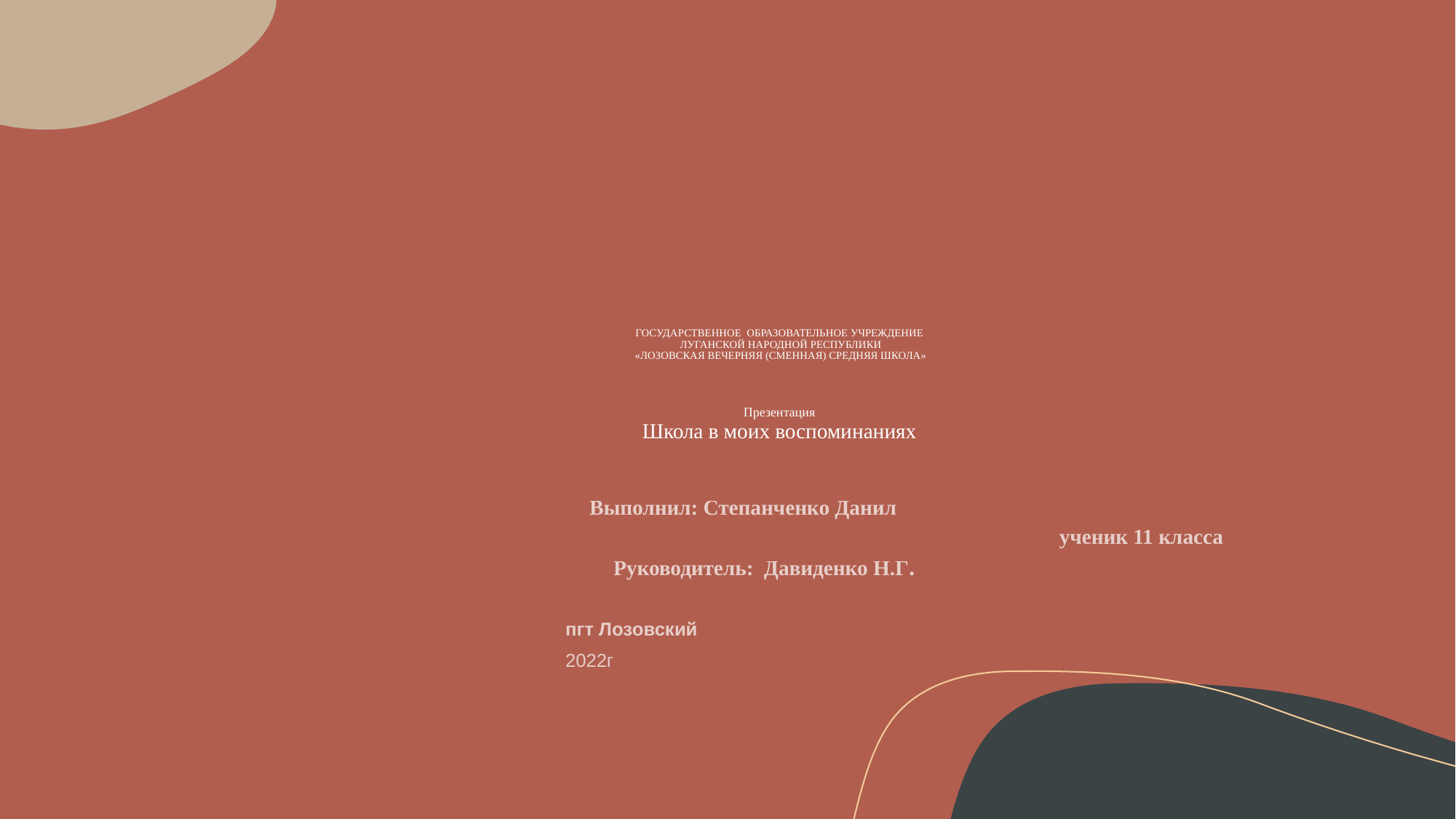

# ГОСУДАРСТВЕННОЕ  ОБРАЗОВАТЕЛЬНОЕ УЧРЕЖДЕНИЕ ЛУГАНСКОЙ НАРОДНОЙ РЕСПУБЛИКИ «ЛОЗОВСКАЯ ВЕЧЕРНЯЯ (СМЕННАЯ) СРЕДНЯЯ ШКОЛА» Презентация Школа в моих воспоминаниях

 				Выполнил: Степанченко Данил
                                                     	                                       ученик 11 класса
       				Руководитель:  Давиденко Н.Г.

пгт Лозовский
2022г